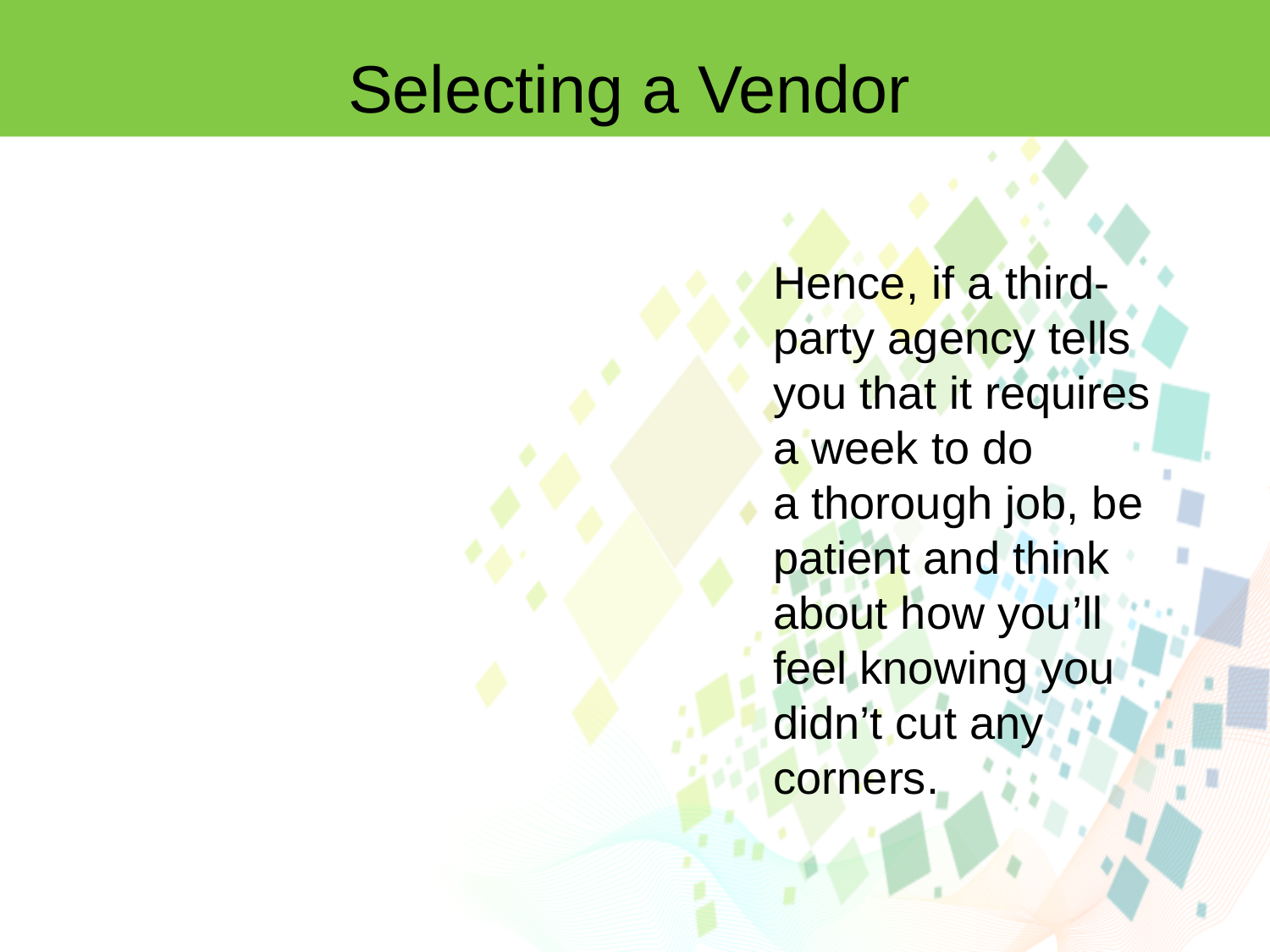

Selecting a Vendor
Hence, if a third-party agency tells you that it requires a week to do
a thorough job, be patient and think about how you’ll feel knowing you didn’t cut any corners.